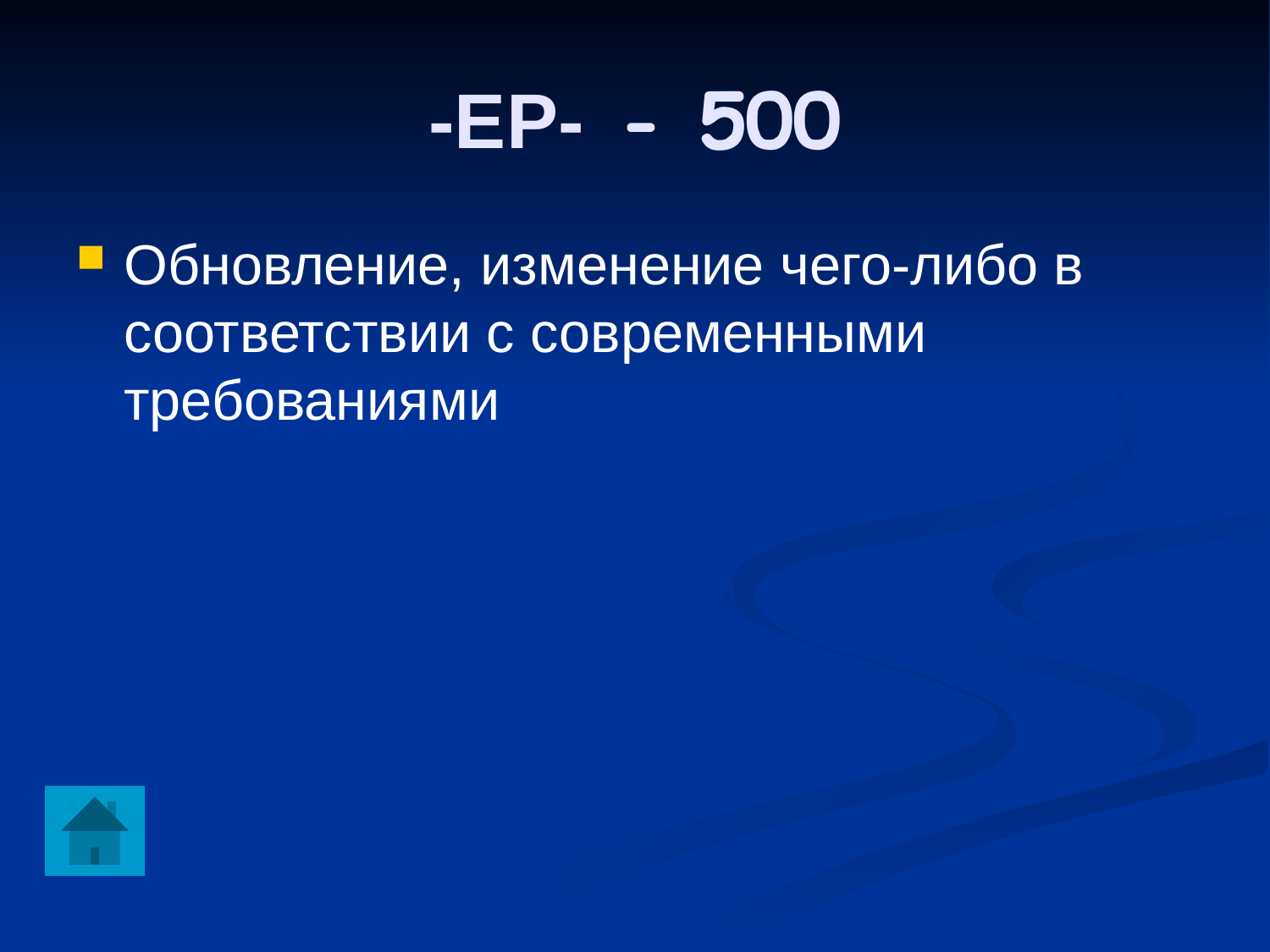

-ЕР- - 500
Обновление, изменение чего-либо в соответствии с современными требованиями